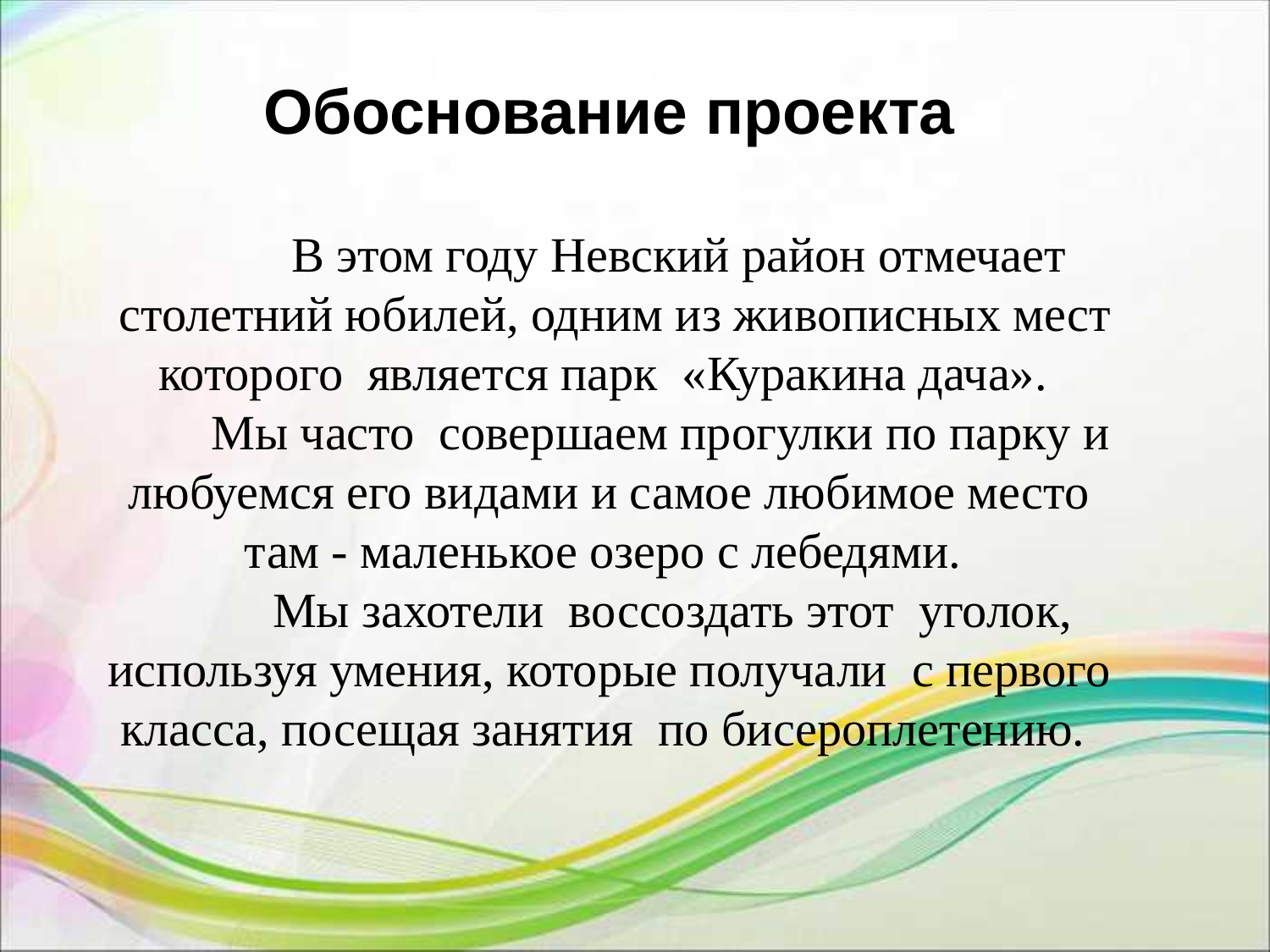

# Обоснование проекта В этом году Невский район отмечает столетний юбилей, одним из живописных мест которого  является парк  «Куракина дача». Мы часто  совершаем прогулки по парку и    любуемся его видами и самое любимое место там - маленькое озеро с лебедями. Мы захотели  воссоздать этот  уголок, используя умения, которые получали  с первого класса, посещая занятия  по бисероплетению.